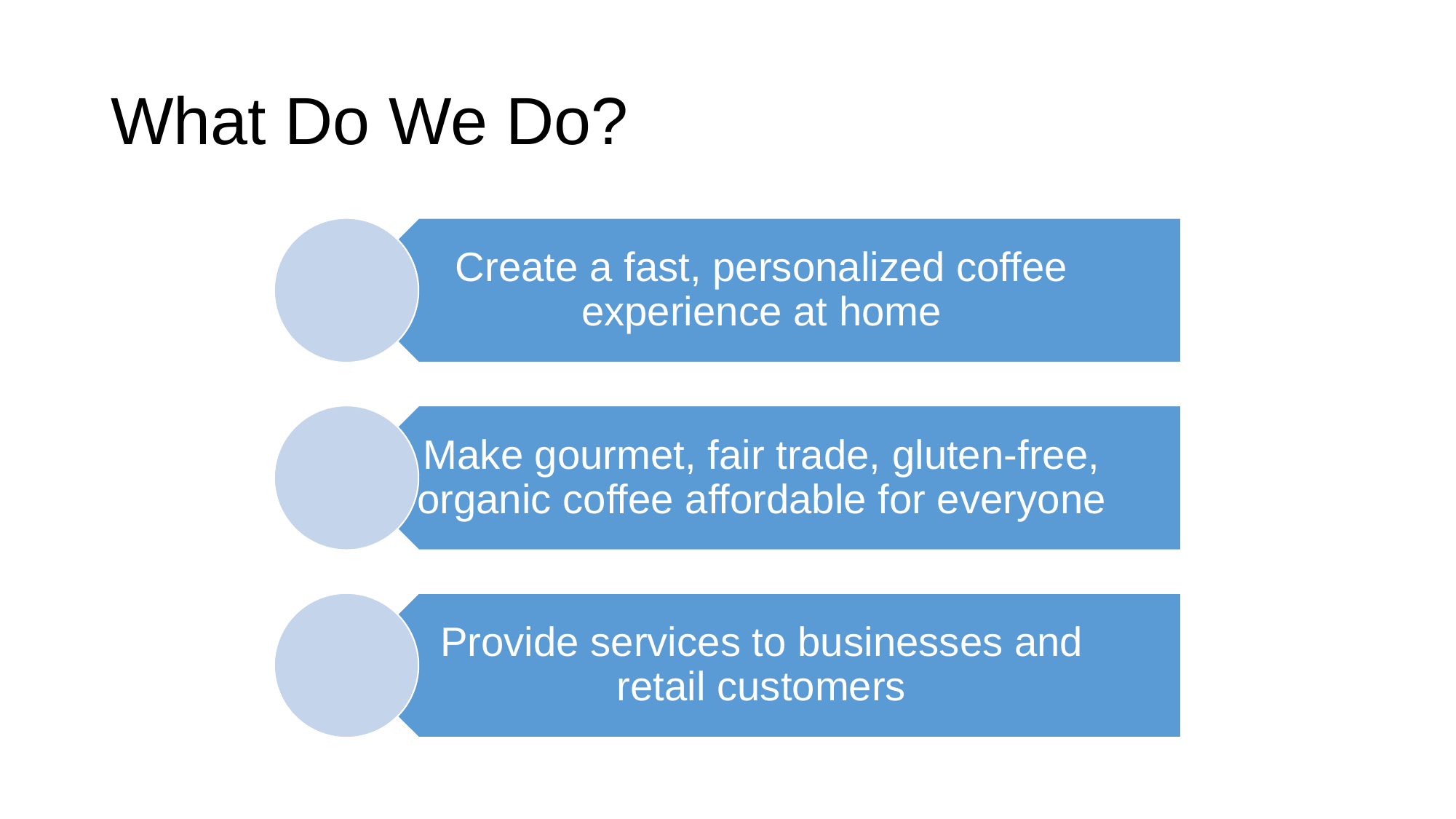

# What Do We Do?
Create a fast, personalized coffee experience at home
Make gourmet, fair trade, gluten-free, organic coffee affordable for everyone
Provide services to businesses and retail customers